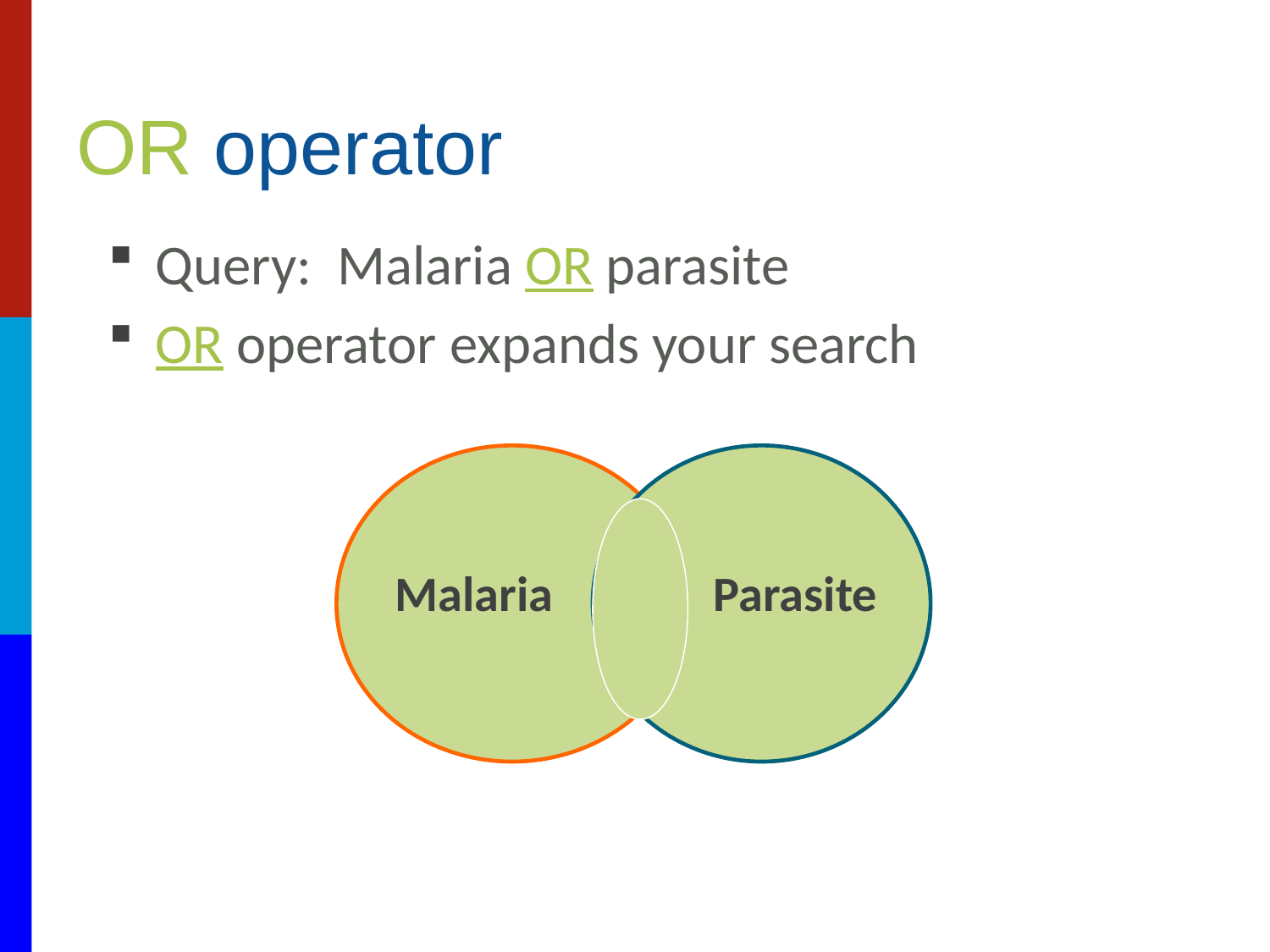

# OR operator
Query:  Malaria OR parasite
OR operator expands your search

Malaria
Parasite